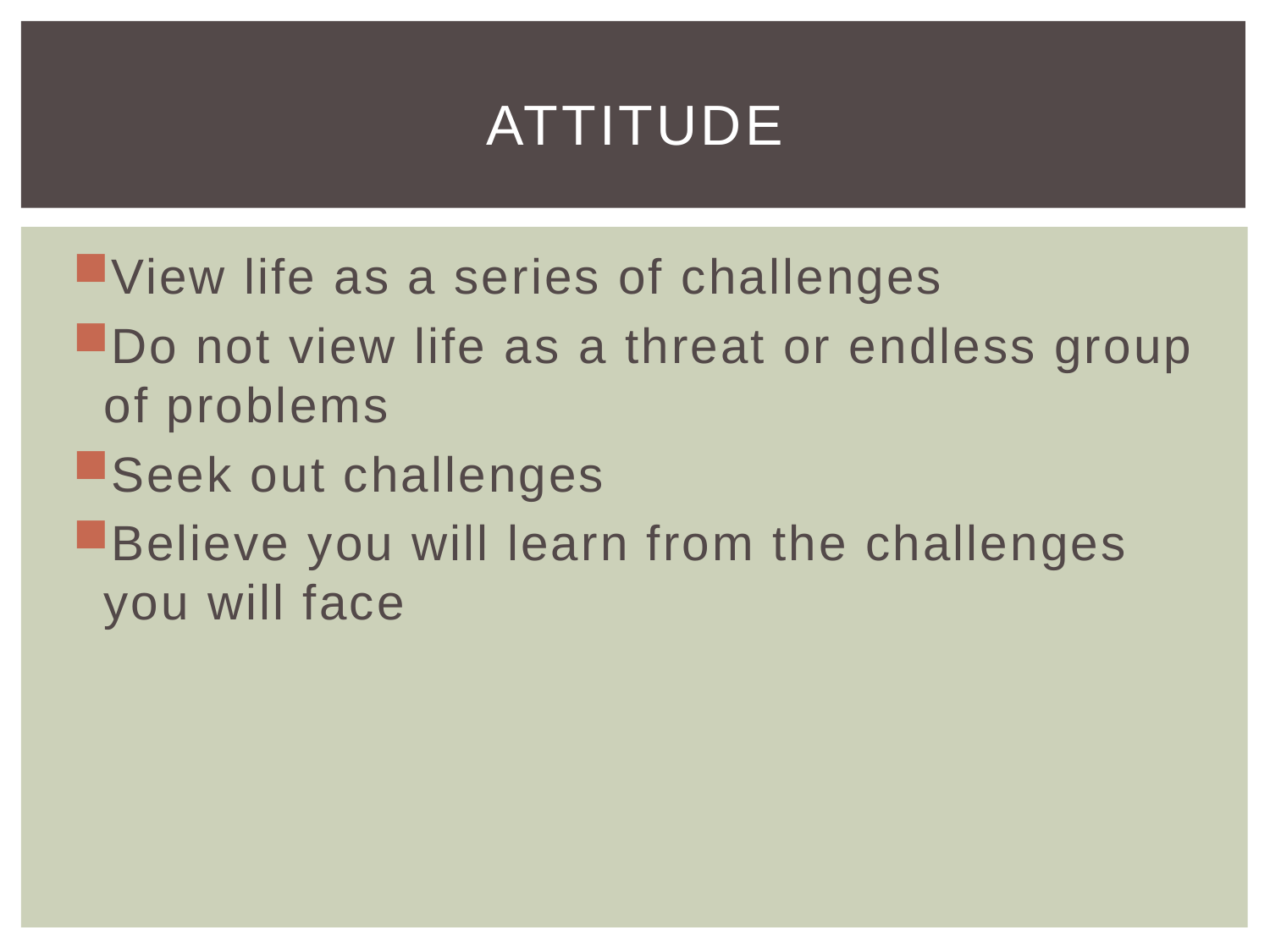

# Attitude
View life as a series of challenges
Do not view life as a threat or endless group of problems
Seek out challenges
Believe you will learn from the challenges you will face